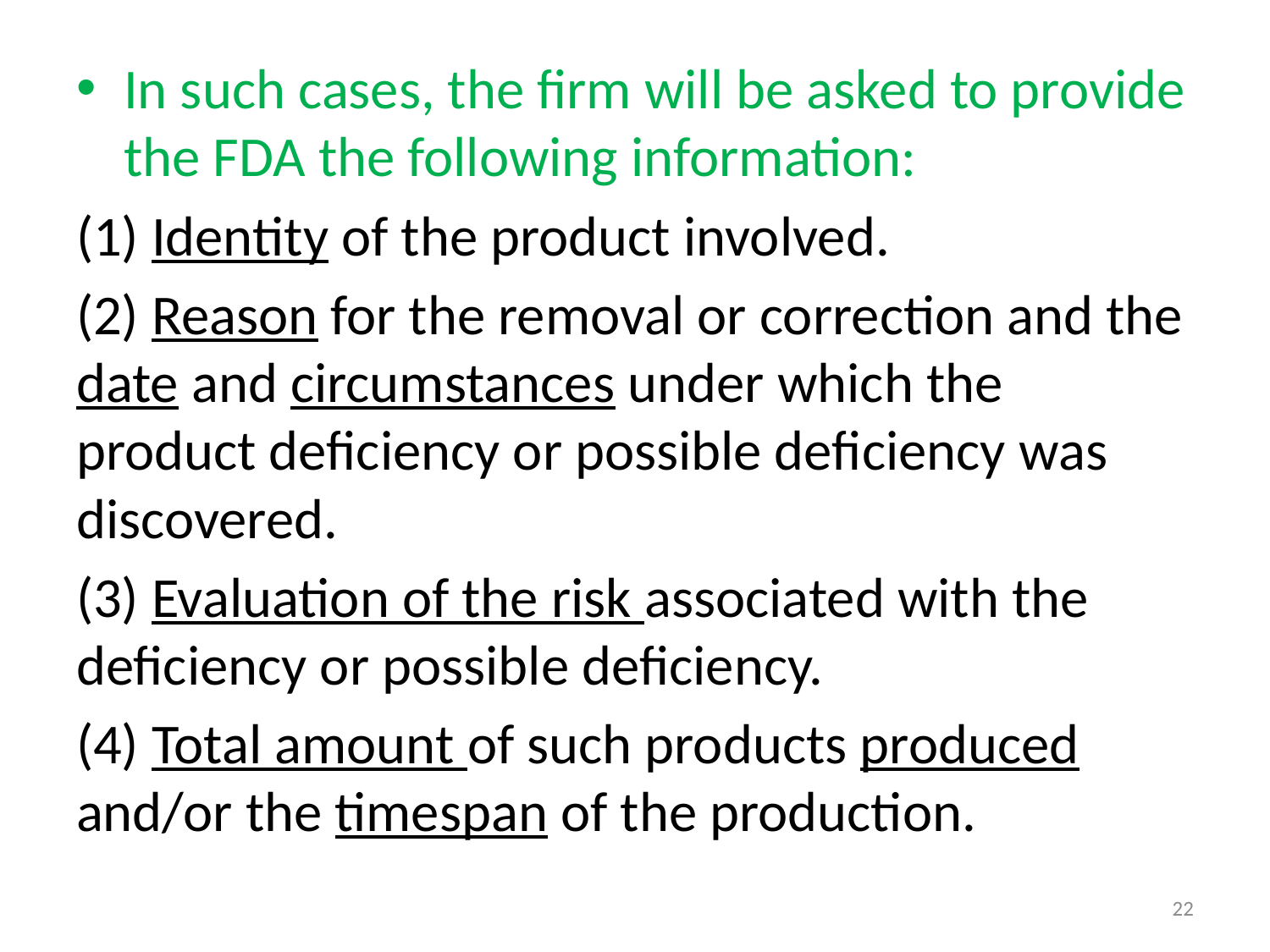

In such cases, the firm will be asked to provide the FDA the following information:
(1) Identity of the product involved.
(2) Reason for the removal or correction and the date and circumstances under which the product deficiency or possible deficiency was discovered.
(3) Evaluation of the risk associated with the deficiency or possible deficiency.
(4) Total amount of such products produced and/or the timespan of the production.

22